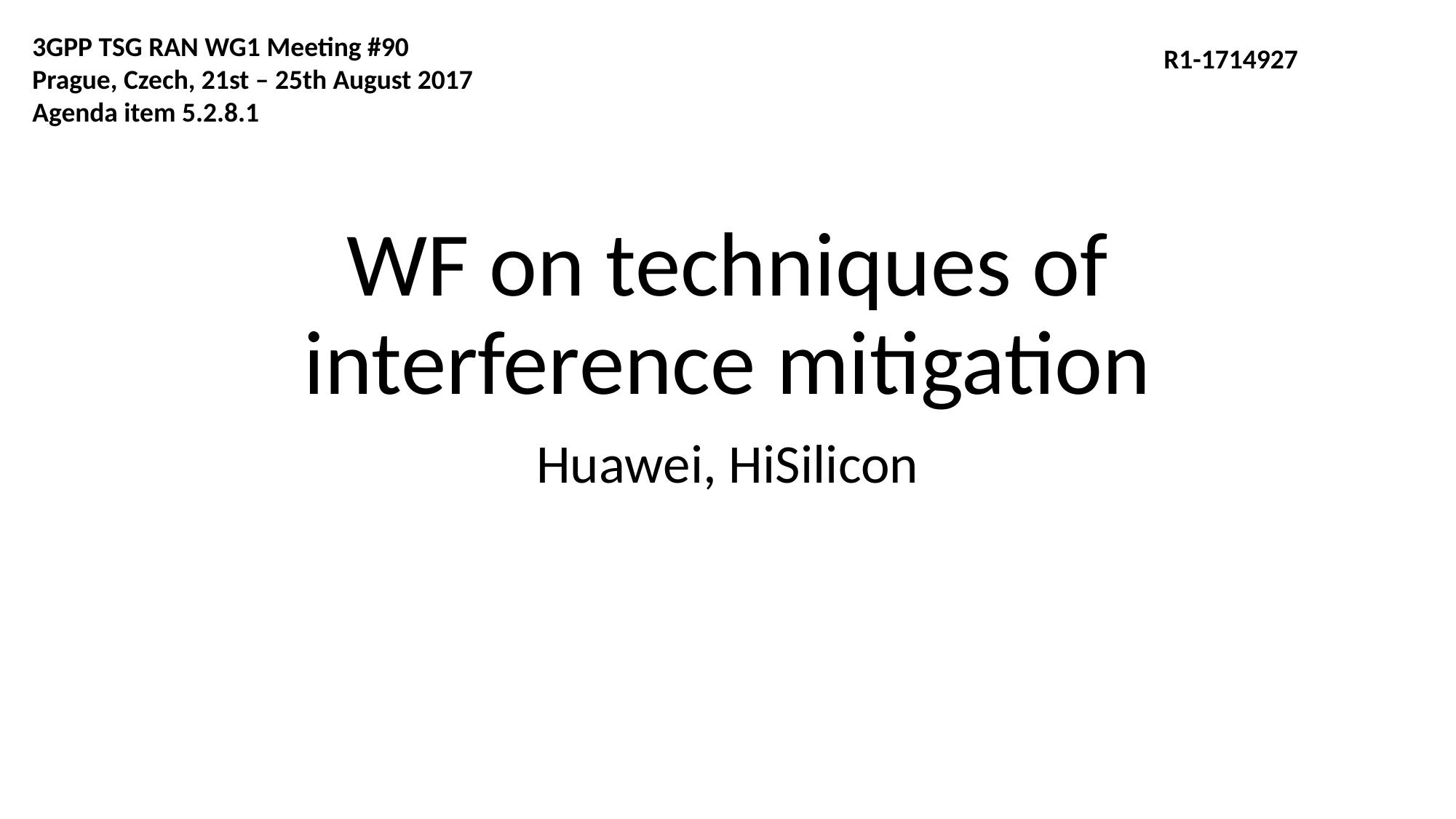

3GPP TSG RAN WG1 Meeting #90
Prague, Czech, 21st – 25th August 2017
Agenda item 5.2.8.1
R1-1714927
# WF on techniques of interference mitigation
Huawei, HiSilicon